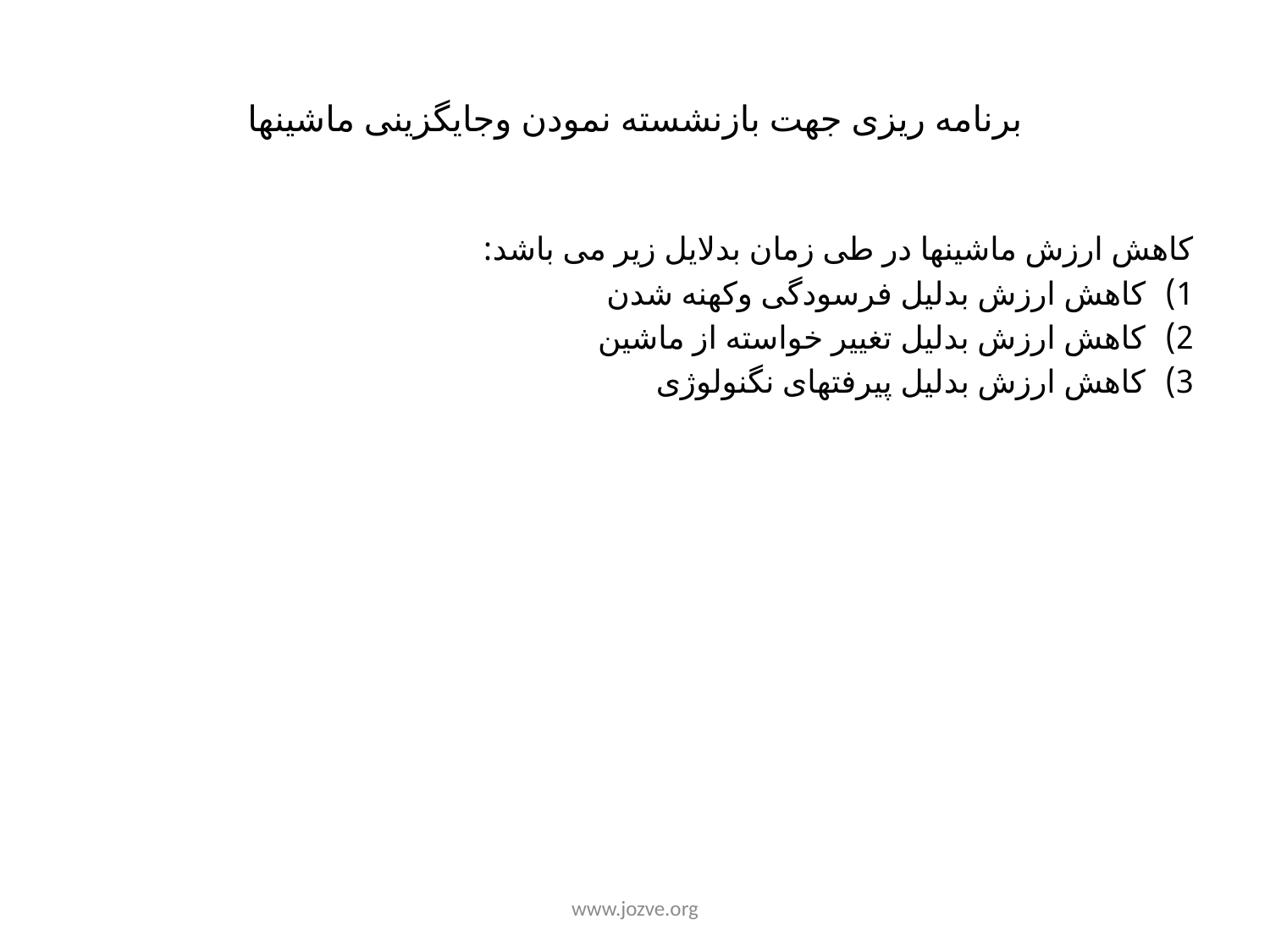

# برنامه ریزی جهت بازنشسته نمودن وجایگزینی ماشینها
کاهش ارزش ماشینها در طی زمان بدلایل زیر می باشد:
کاهش ارزش بدلیل فرسودگی وکهنه شدن
کاهش ارزش بدلیل تغییر خواسته از ماشین
کاهش ارزش بدلیل پیرفتهای نگنولوژی
www.jozve.org